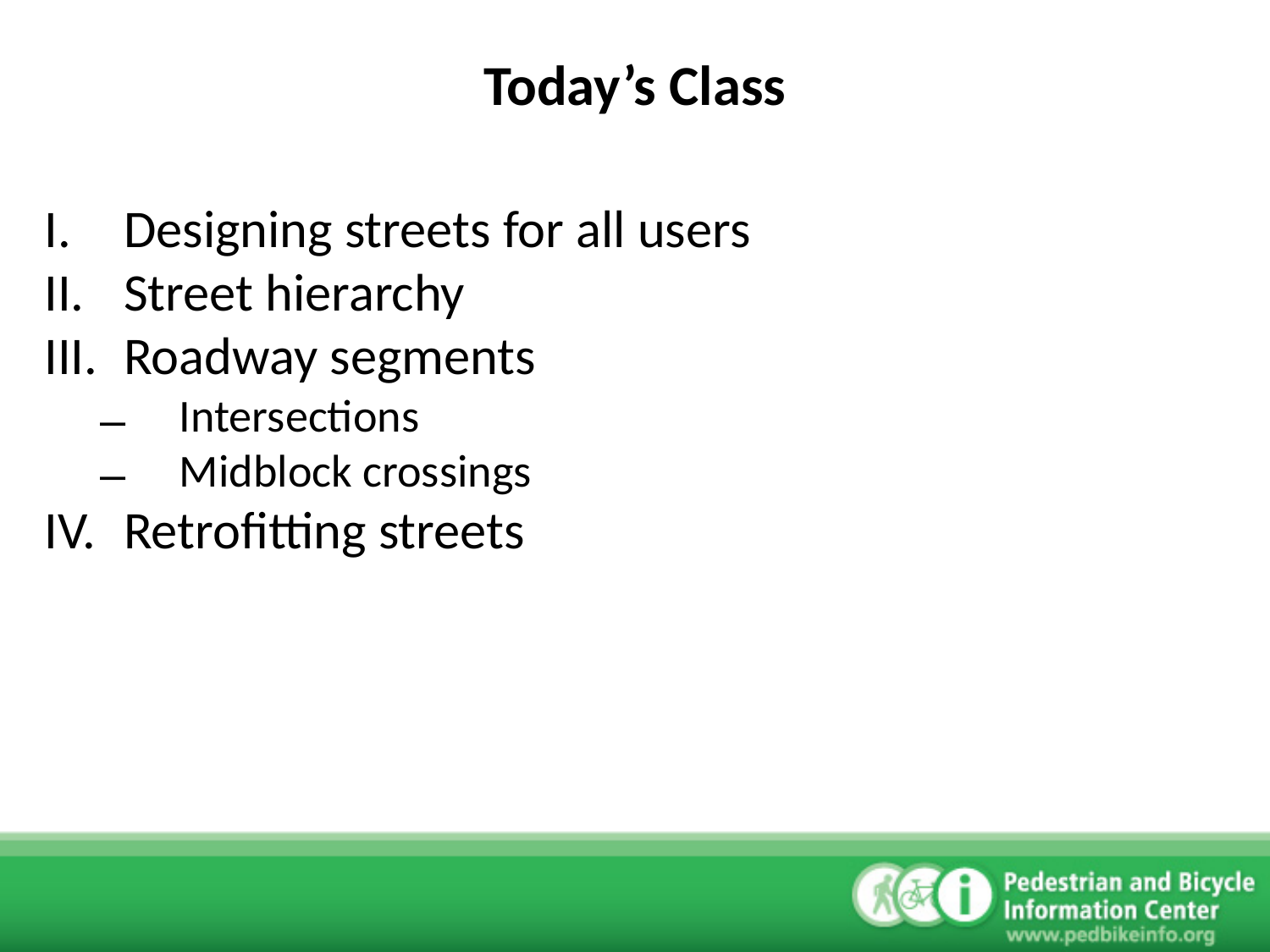

Today’s Class
Designing streets for all users
Street hierarchy
Roadway segments
Intersections
Midblock crossings
Retrofitting streets